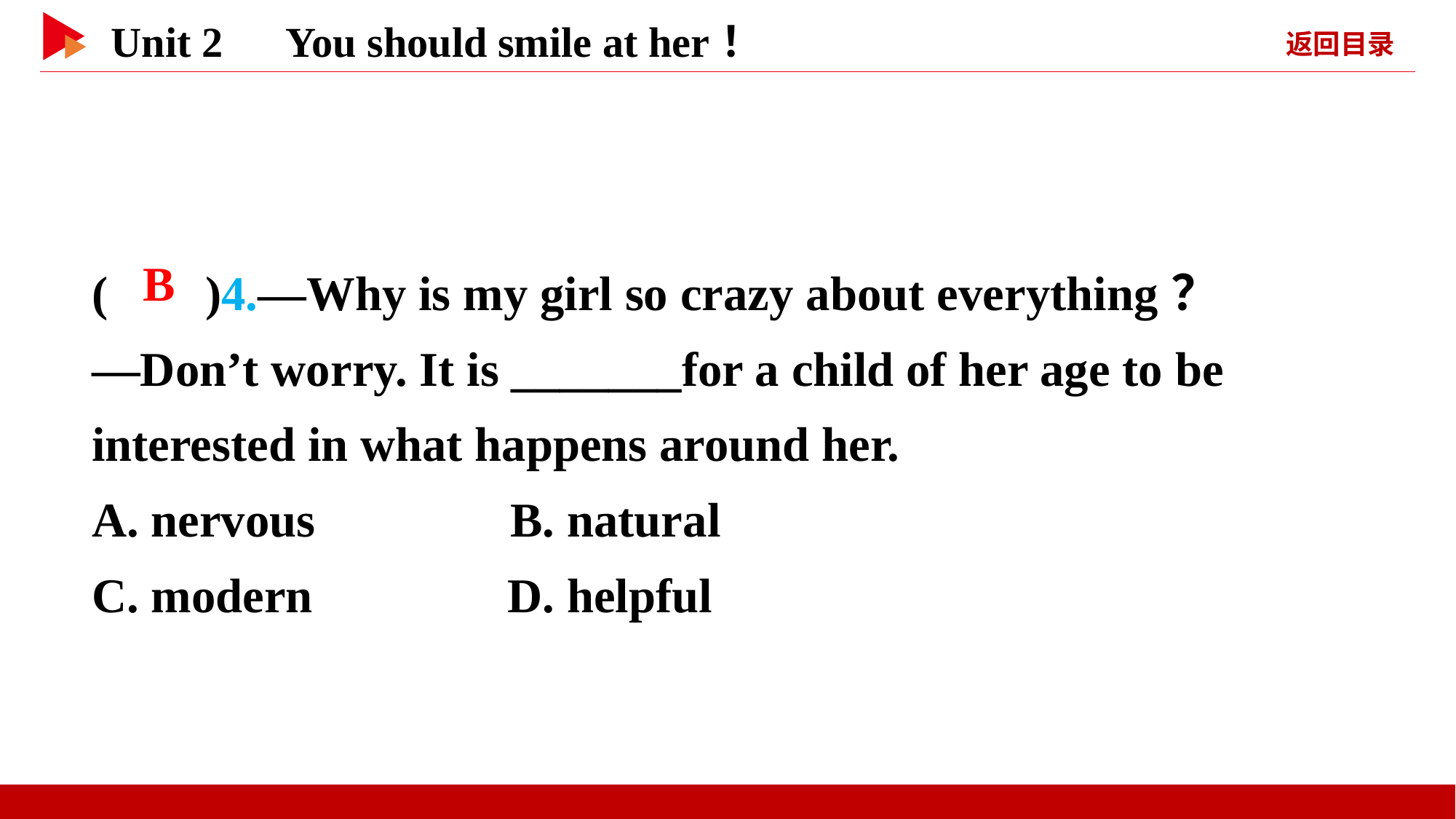

(        )4.—Why is my girl so crazy about everything？
—Don’t worry. It is _______for a child of her age to be interested in what happens around her.
A. nervous                B. natural
C. modern                D. helpful
   B